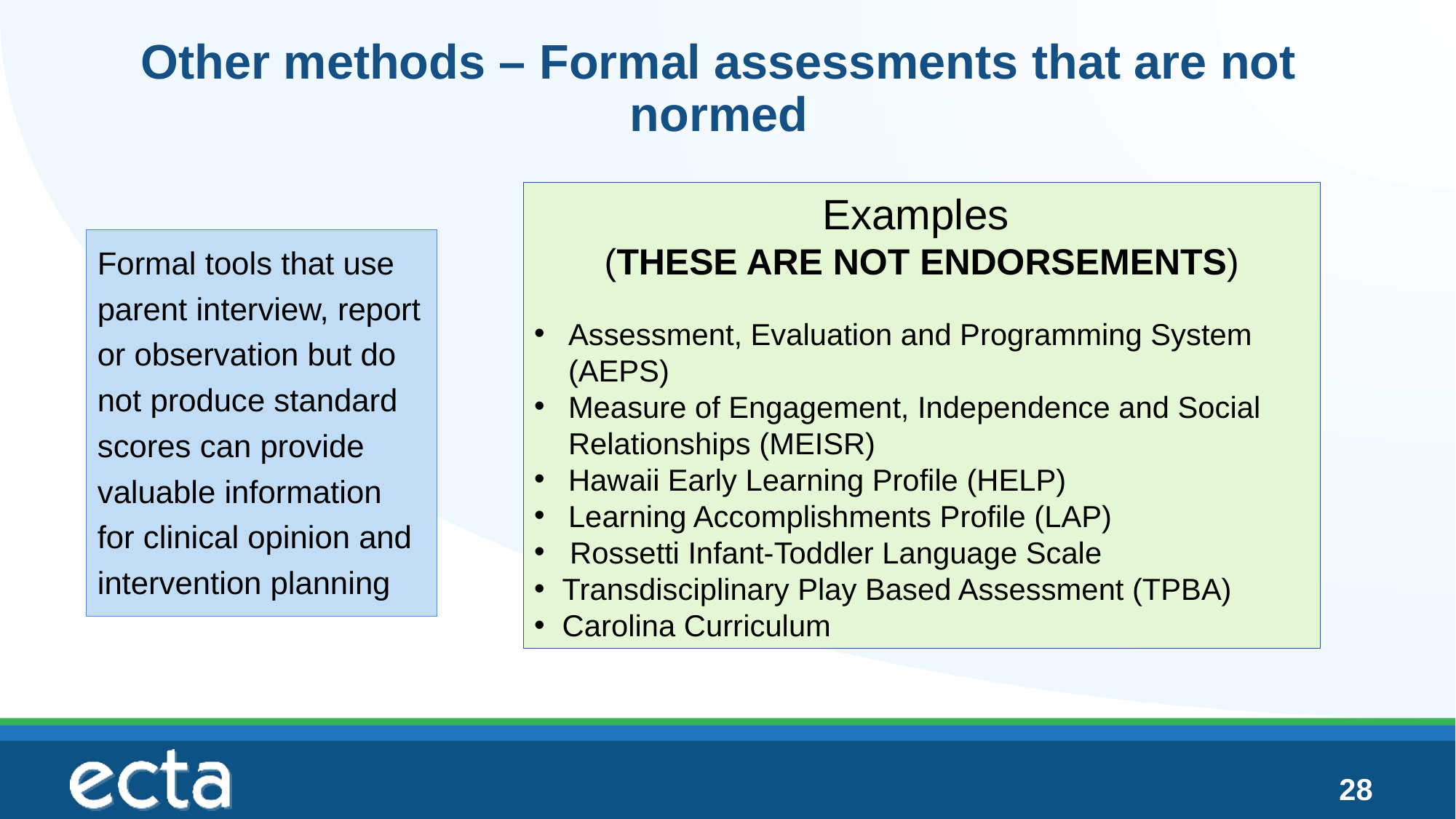

# Other methods – Formal assessments that are not normed
Examples
(THESE ARE NOT ENDORSEMENTS)

Assessment, Evaluation and Programming System (AEPS)
Measure of Engagement, Independence and Social Relationships (MEISR)
Hawaii Early Learning Profile (HELP)
Learning Accomplishments Profile (LAP)
   Rossetti Infant-Toddler Language Scale
Transdisciplinary Play Based Assessment (TPBA)
Carolina Curriculum
Formal tools that use parent interview, report or observation but do not produce standard scores can provide valuable information for clinical opinion and intervention planning

28